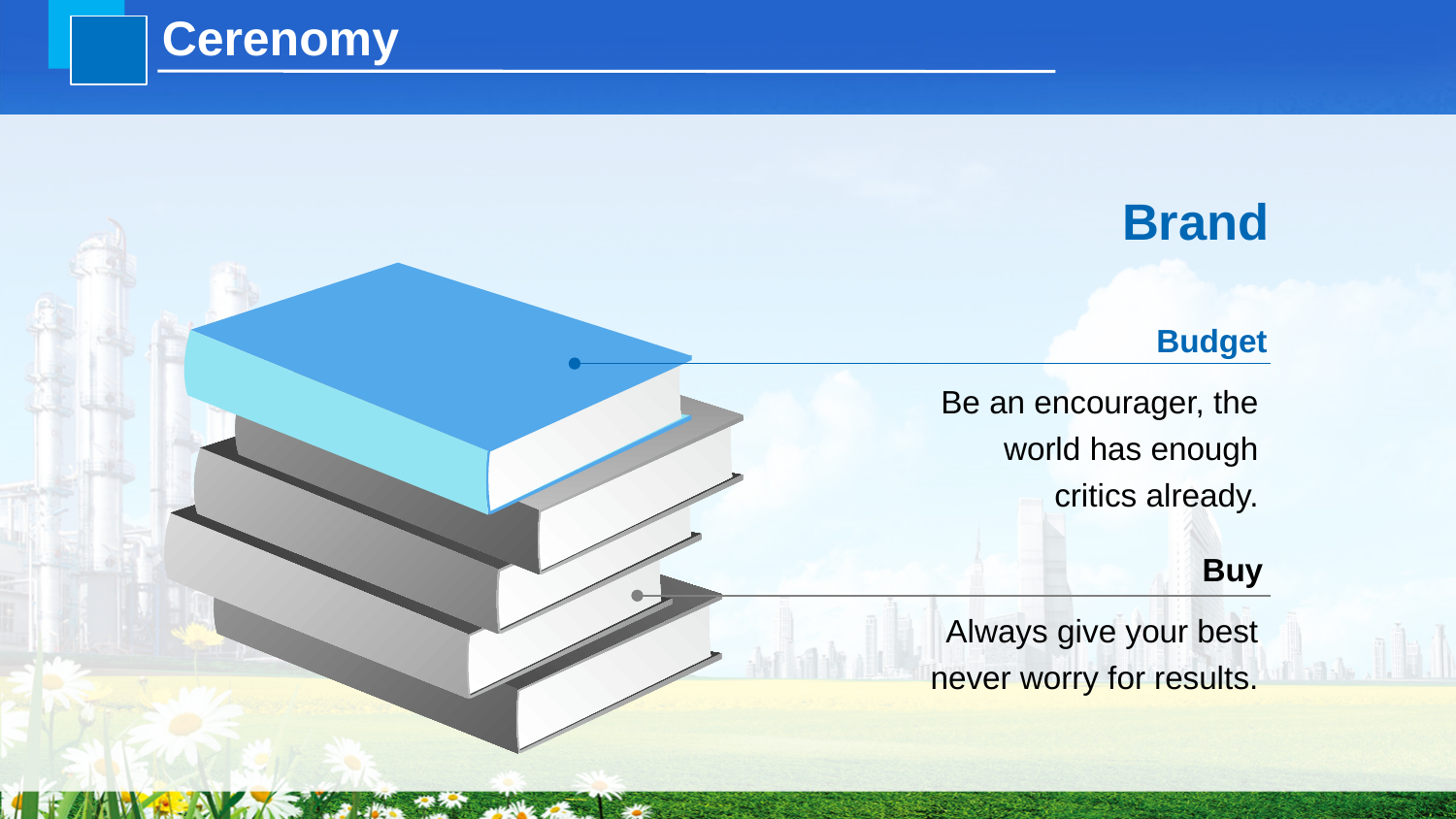

Cerenomy
Brand

Budget

Be an encourager, the world has enough critics already.

Buy
Always give your best never worry for results.